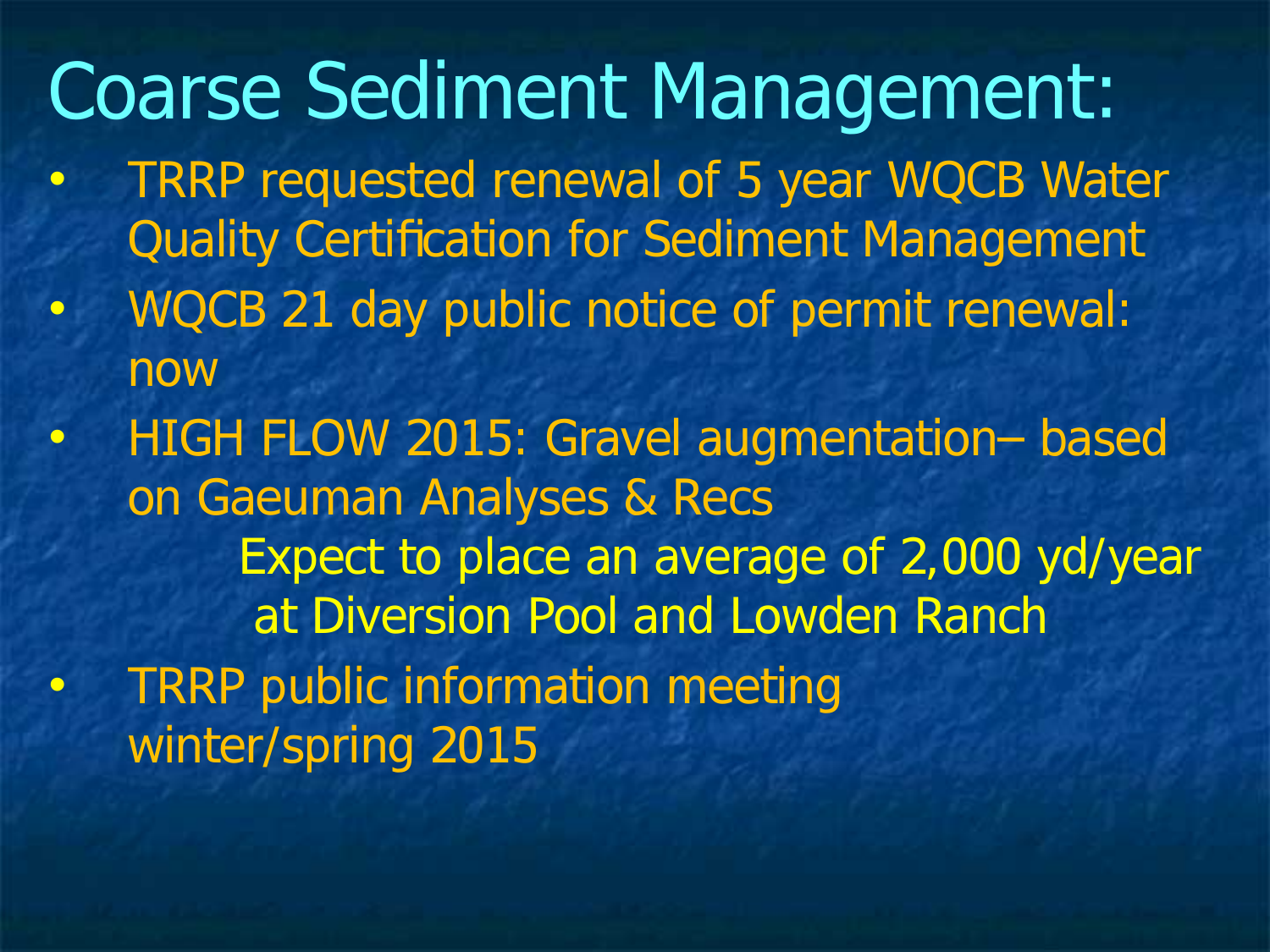

# Coarse Sediment Management:
TRRP requested renewal of 5 year WQCB Water Quality Certification for Sediment Management
WQCB 21 day public notice of permit renewal: now
HIGH FLOW 2015: Gravel augmentation– based on Gaeuman Analyses & Recs
	Expect to place an average of 2,000 yd/year
	 at Diversion Pool and Lowden Ranch
TRRP public information meeting
winter/spring 2015